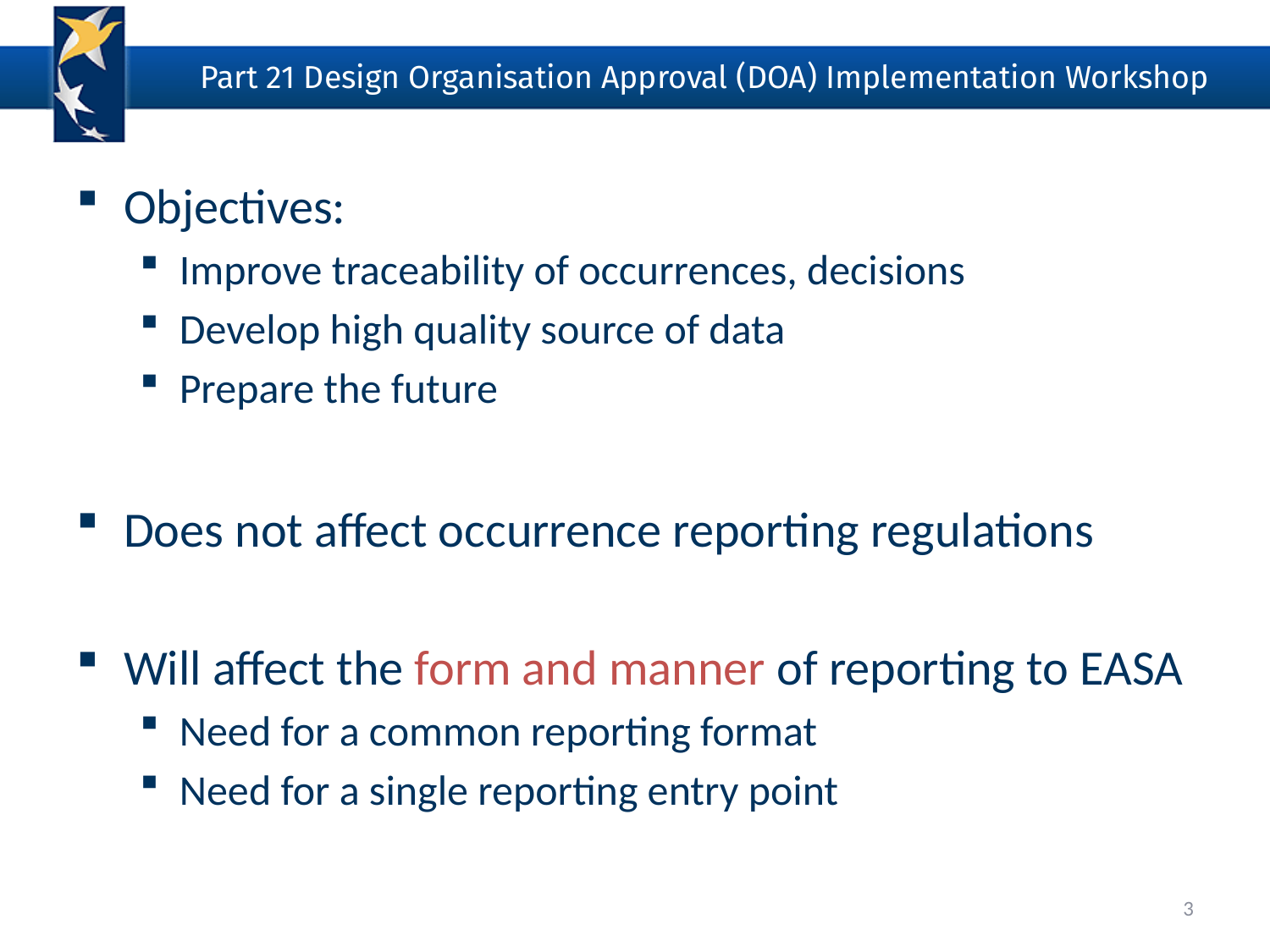

Objectives:
Improve traceability of occurrences, decisions
Develop high quality source of data
Prepare the future

Does not affect occurrence reporting regulations

Will affect the form and manner of reporting to EASA
Need for a common reporting format
Need for a single reporting entry point

3